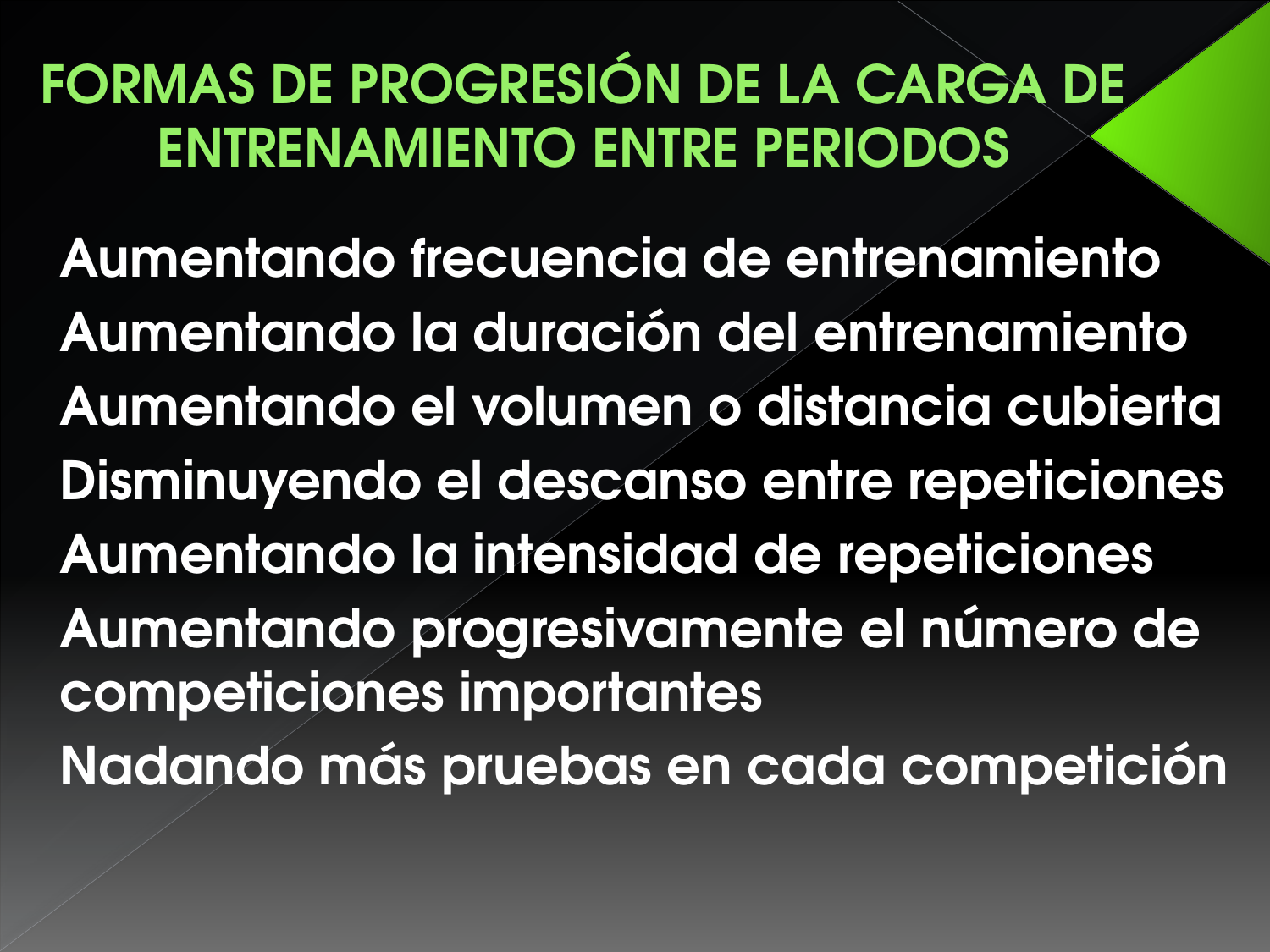

# FORMAS DE PROGRESIÓN DE LA CARGA DE ENTRENAMIENTO ENTRE PERIODOS
Aumentando frecuencia de entrenamiento
Aumentando la duración del entrenamiento
Aumentando el volumen o distancia cubierta
Disminuyendo el descanso entre repeticiones
Aumentando la intensidad de repeticiones
Aumentando progresivamente el número de competiciones importantes
Nadando más pruebas en cada competición